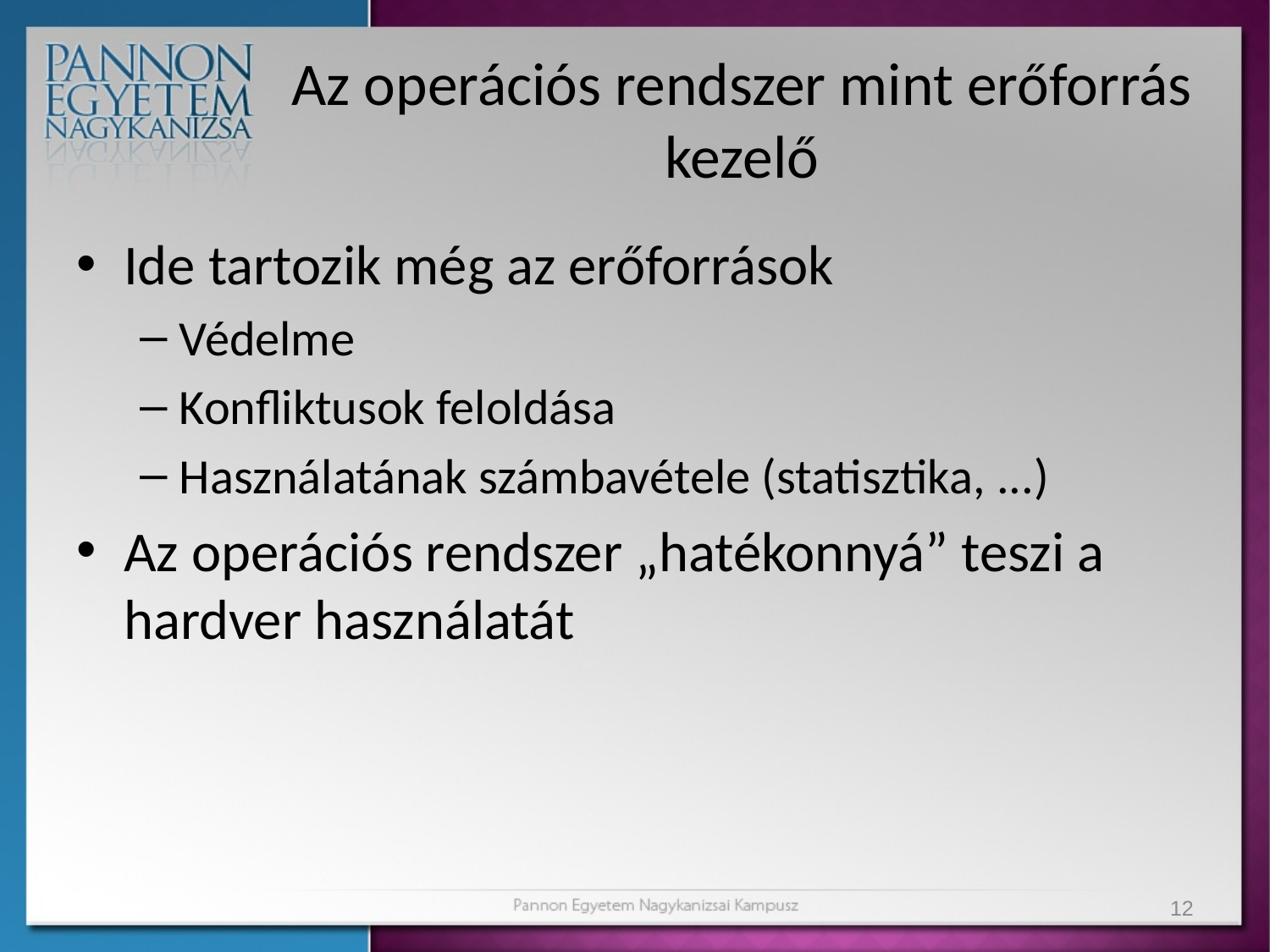

# Az operációs rendszer mint erőforrás kezelő
Ide tartozik még az erőforrások
Védelme
Konfliktusok feloldása
Használatának számbavétele (statisztika, ...)
Az operációs rendszer „hatékonnyá” teszi a hardver használatát
12